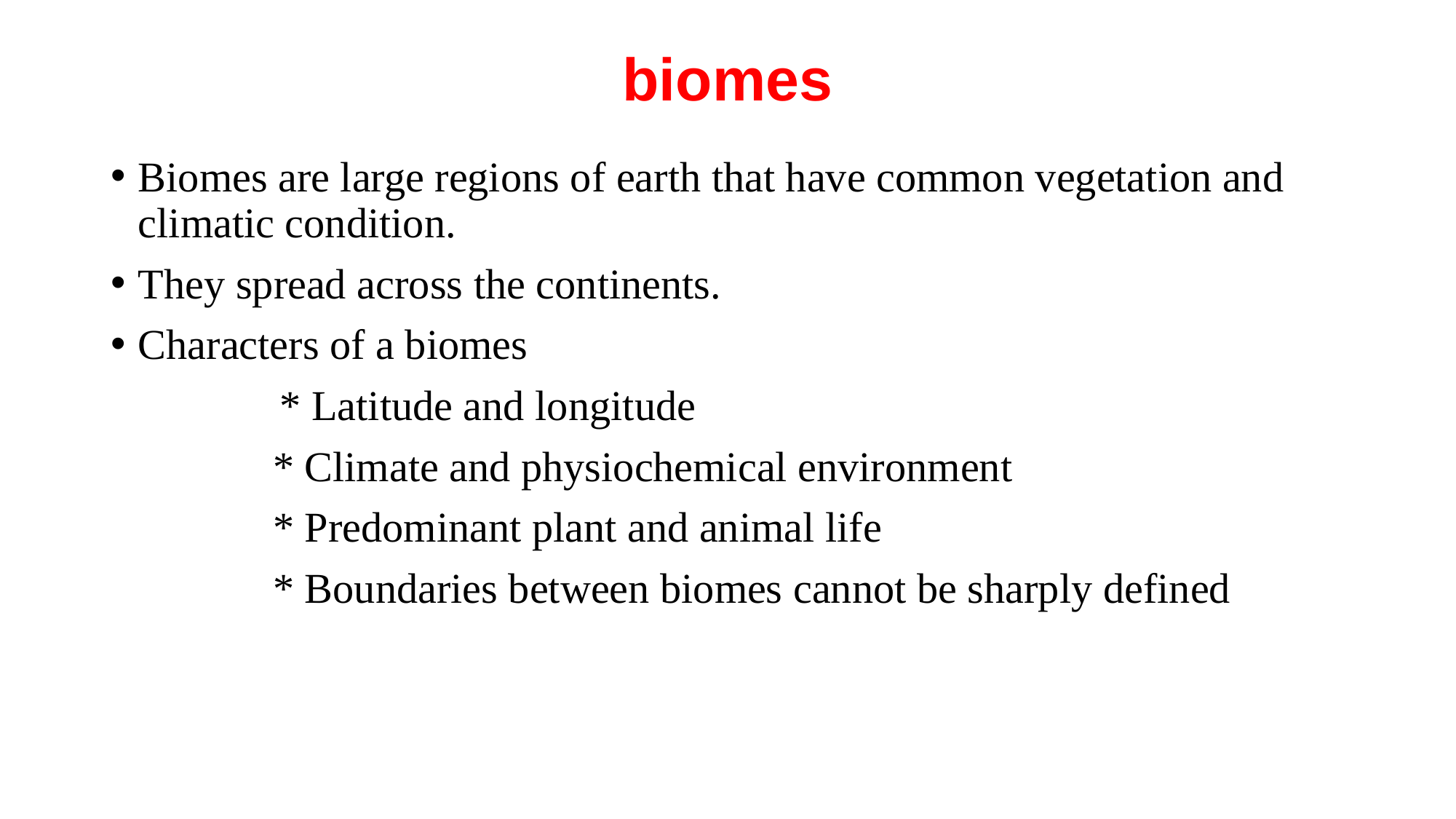

# biomes
Biomes are large regions of earth that have common vegetation and climatic condition.
They spread across the continents.
Characters of a biomes
                * Latitude and longitude
	     * Climate and physiochemical environment
	     * Predominant plant and animal life
	     * Boundaries between biomes cannot be sharply defined